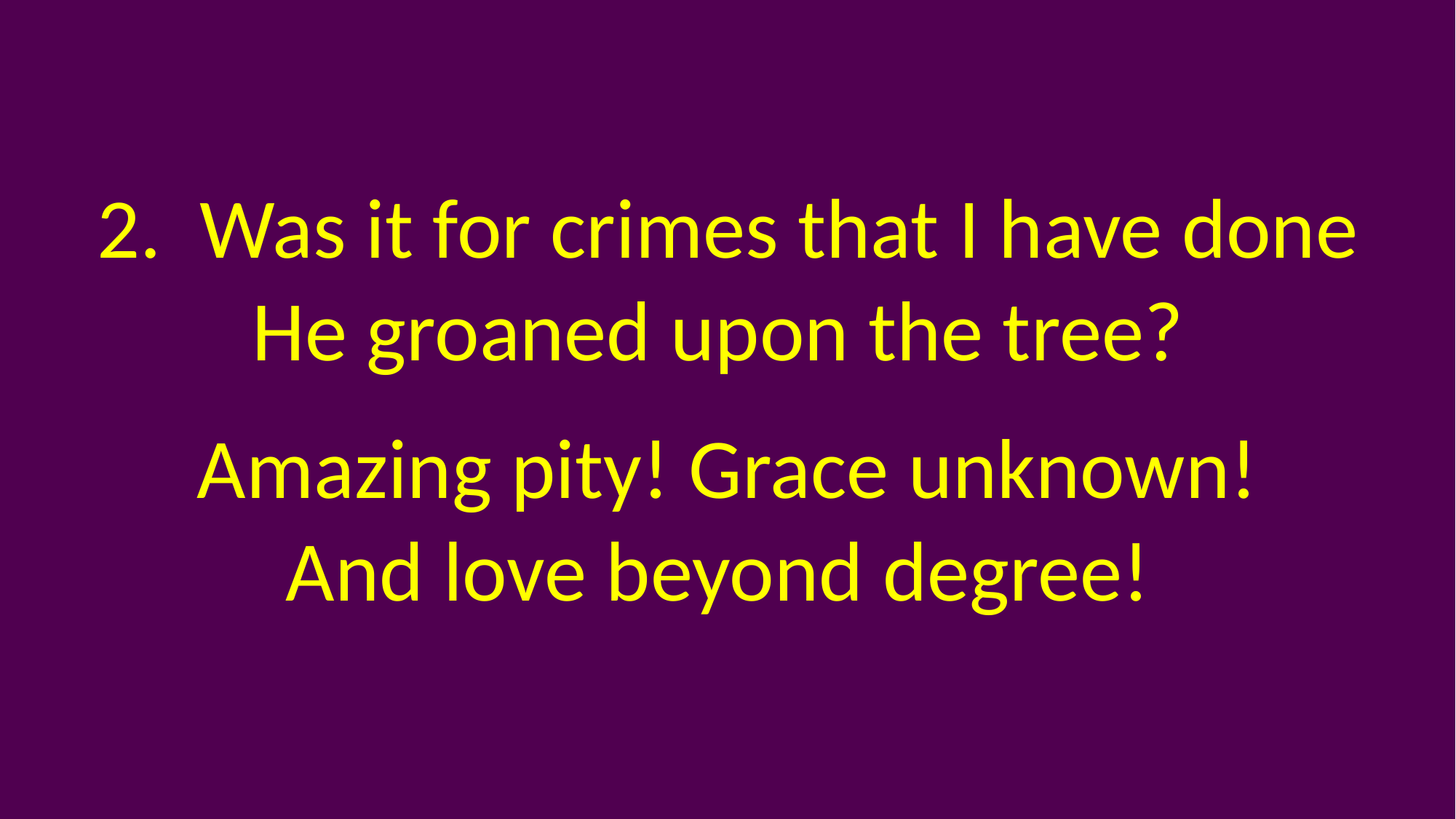

2.  Was it for crimes that I have done
He groaned upon the tree?
Amazing pity! Grace unknown!
And love beyond degree!